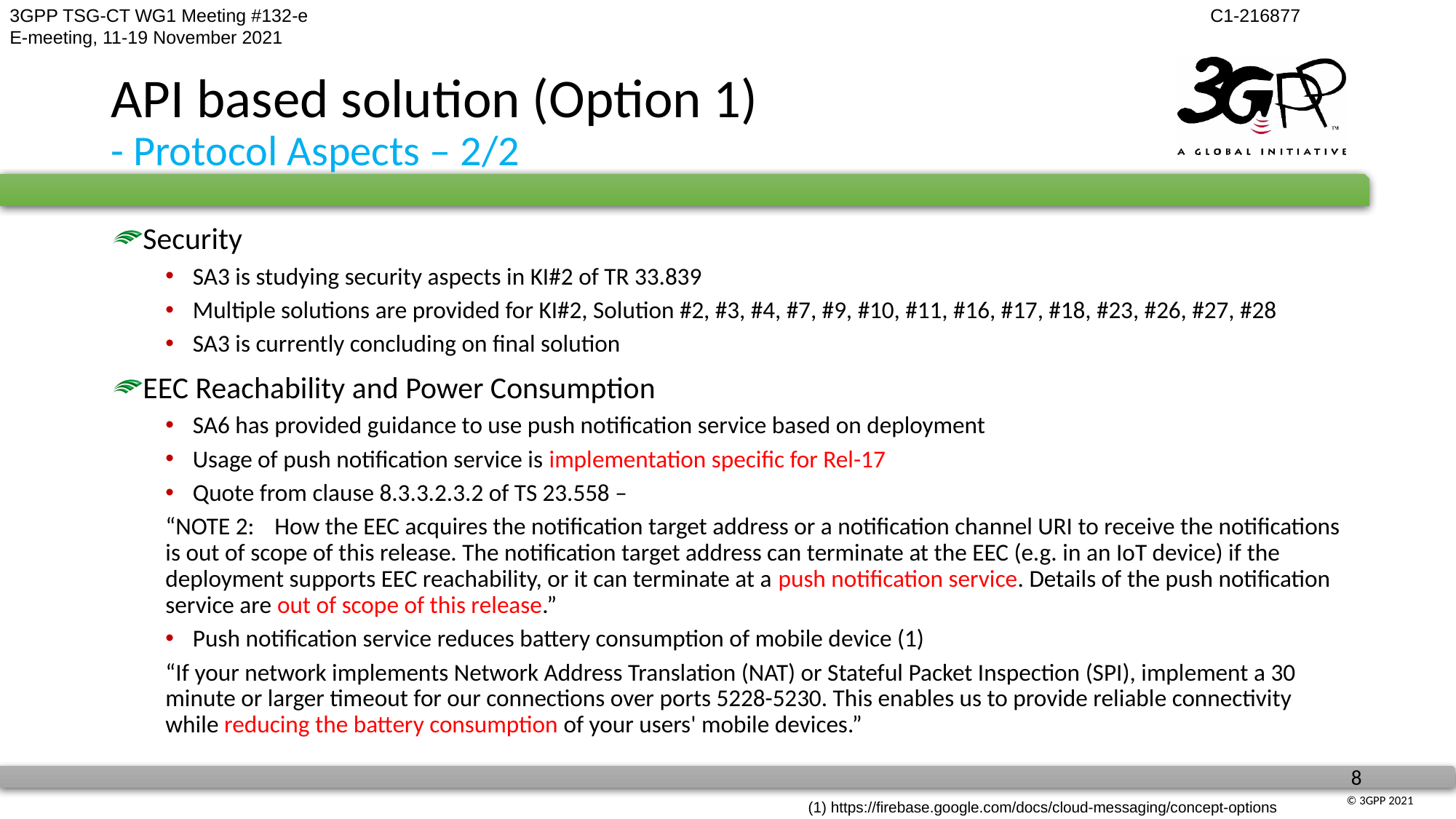

# API based solution (Option 1) - Protocol Aspects – 2/2
Security
SA3 is studying security aspects in KI#2 of TR 33.839
Multiple solutions are provided for KI#2, Solution #2, #3, #4, #7, #9, #10, #11, #16, #17, #18, #23, #26, #27, #28
SA3 is currently concluding on final solution
EEC Reachability and Power Consumption
SA6 has provided guidance to use push notification service based on deployment
Usage of push notification service is implementation specific for Rel-17
Quote from clause 8.3.3.2.3.2 of TS 23.558 –
“NOTE 2:	How the EEC acquires the notification target address or a notification channel URI to receive the notifications is out of scope of this release. The notification target address can terminate at the EEC (e.g. in an IoT device) if the deployment supports EEC reachability, or it can terminate at a push notification service. Details of the push notification service are out of scope of this release.”
Push notification service reduces battery consumption of mobile device (1)
“If your network implements Network Address Translation (NAT) or Stateful Packet Inspection (SPI), implement a 30 minute or larger timeout for our connections over ports 5228-5230. This enables us to provide reliable connectivity while reducing the battery consumption of your users' mobile devices.”
(1) https://firebase.google.com/docs/cloud-messaging/concept-options